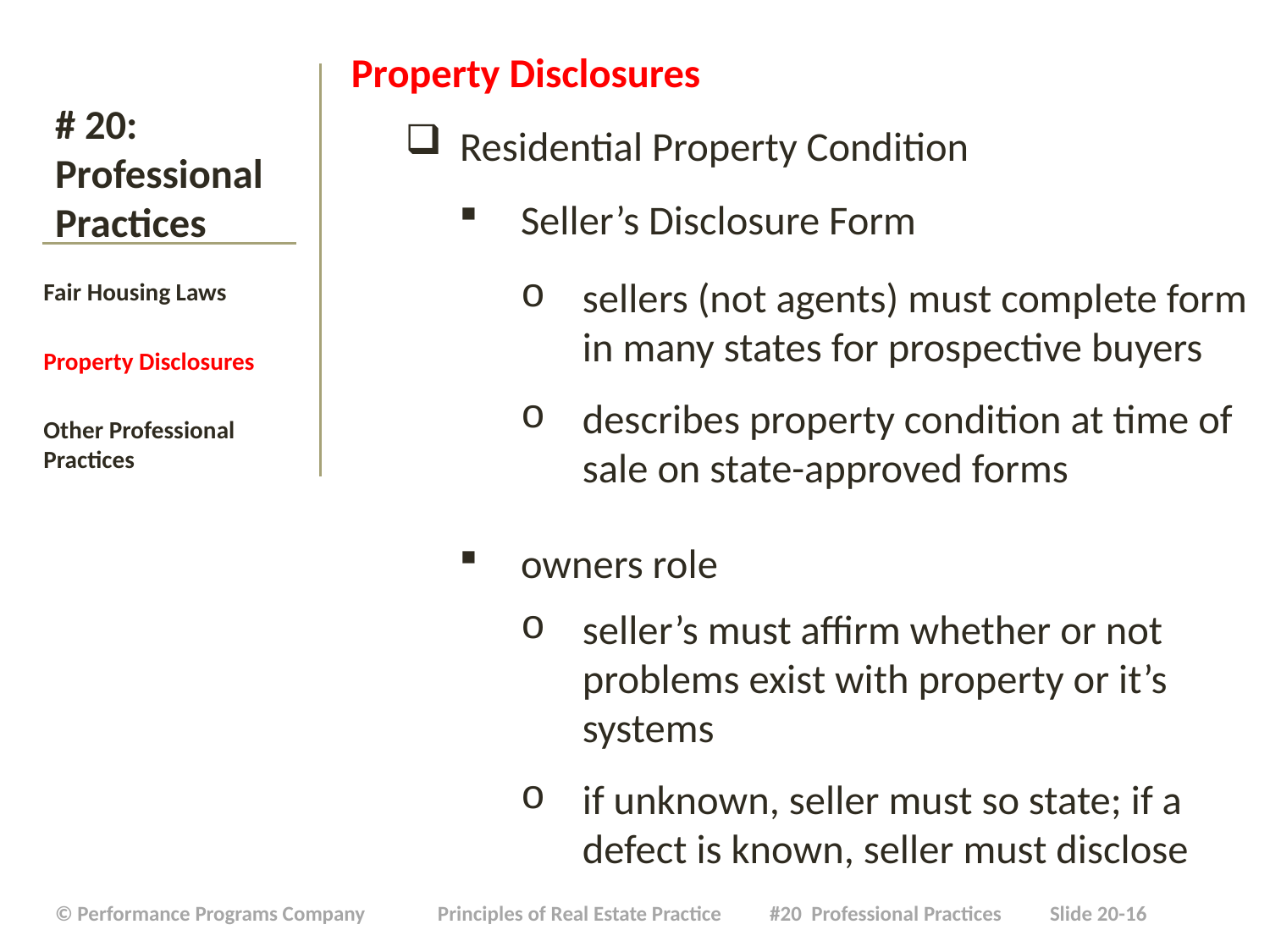

Property Disclosures

  Residential Property Condition
Seller’s Disclosure Form
sellers (not agents) must complete form in many states for prospective buyers
describes property condition at time of sale on state-approved forms

owners role
seller’s must affirm whether or not problems exist with property or it’s systems
if unknown, seller must so state; if a defect is known, seller must disclose
# # 20: Professional Practices

Fair Housing Laws

Property Disclosures

Other Professional Practices

| © Performance Programs Company Principles of Real Estate Practice #20 Professional Practices Slide 20-16 |
| --- |